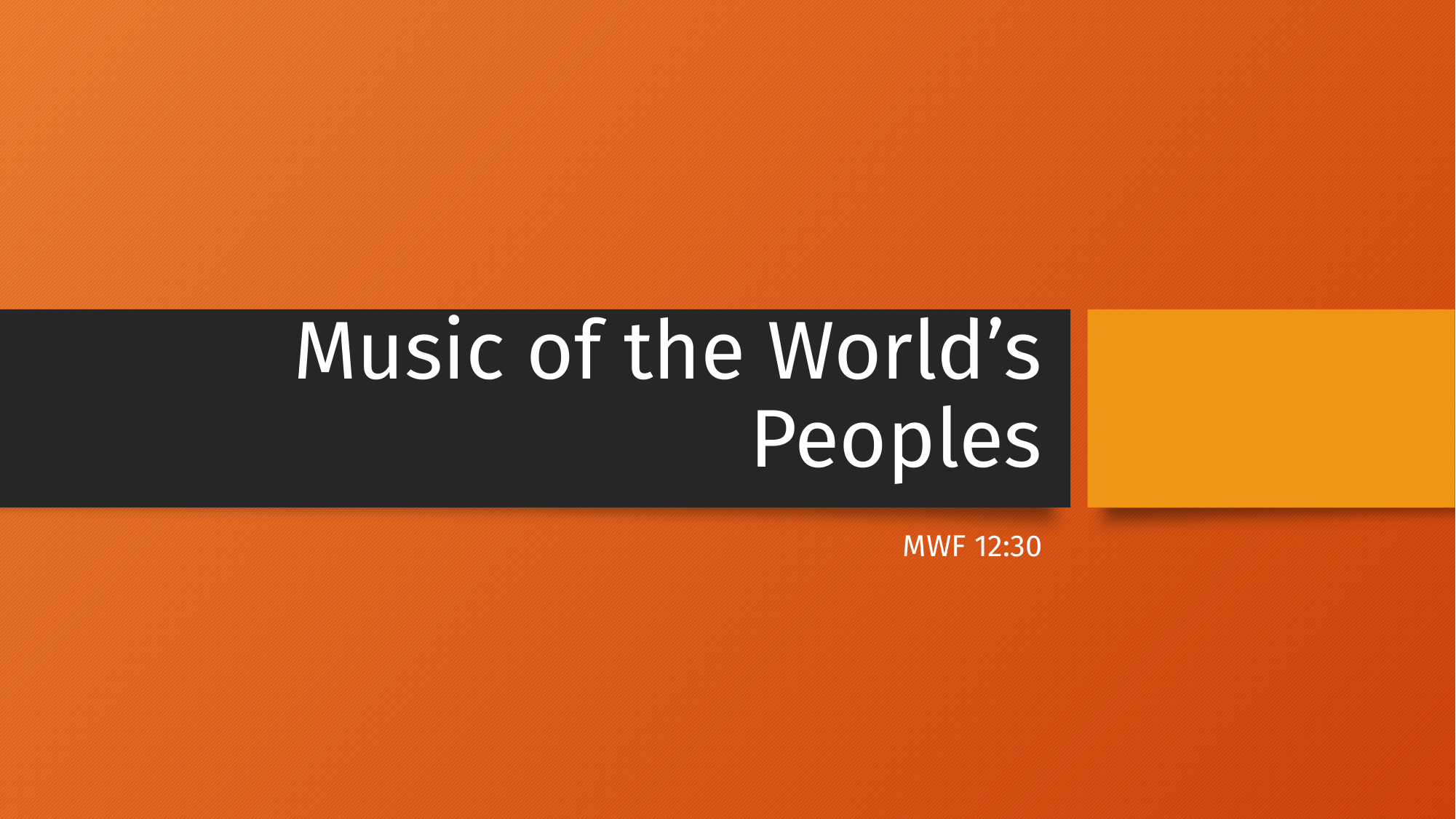

# Music of the World’s Peoples
MWF 12:30